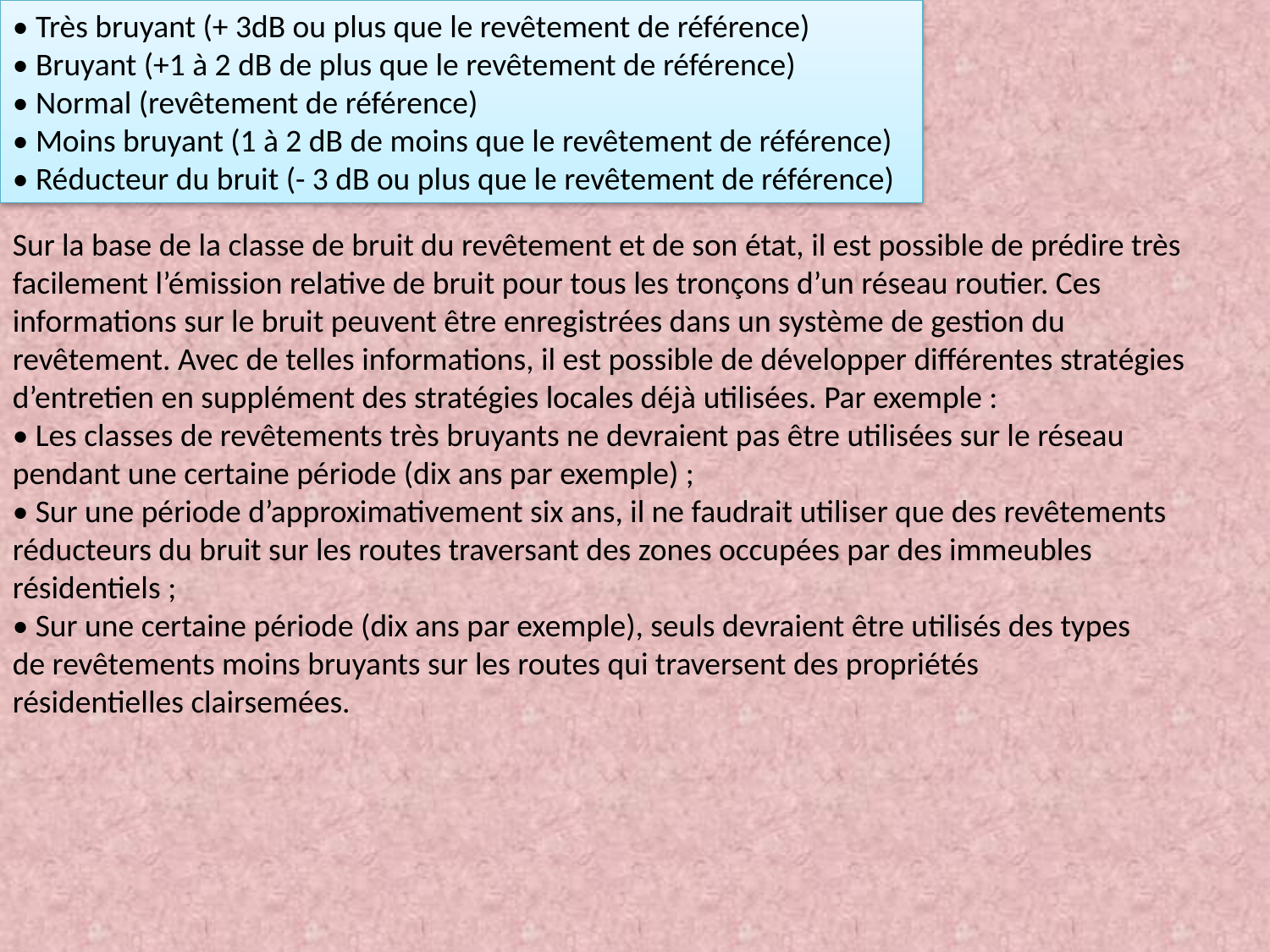

• Très bruyant (+ 3dB ou plus que le revêtement de référence)
• Bruyant (+1 à 2 dB de plus que le revêtement de référence)
• Normal (revêtement de référence)
• Moins bruyant (1 à 2 dB de moins que le revêtement de référence)
• Réducteur du bruit (- 3 dB ou plus que le revêtement de référence)
Sur la base de la classe de bruit du revêtement et de son état, il est possible de prédire très
facilement l’émission relative de bruit pour tous les tronçons d’un réseau routier. Ces
informations sur le bruit peuvent être enregistrées dans un système de gestion du
revêtement. Avec de telles informations, il est possible de développer différentes stratégies
d’entretien en supplément des stratégies locales déjà utilisées. Par exemple :
• Les classes de revêtements très bruyants ne devraient pas être utilisées sur le réseau
pendant une certaine période (dix ans par exemple) ;
• Sur une période d’approximativement six ans, il ne faudrait utiliser que des revêtements
réducteurs du bruit sur les routes traversant des zones occupées par des immeubles
résidentiels ;
• Sur une certaine période (dix ans par exemple), seuls devraient être utilisés des types
de revêtements moins bruyants sur les routes qui traversent des propriétés
résidentielles clairsemées.